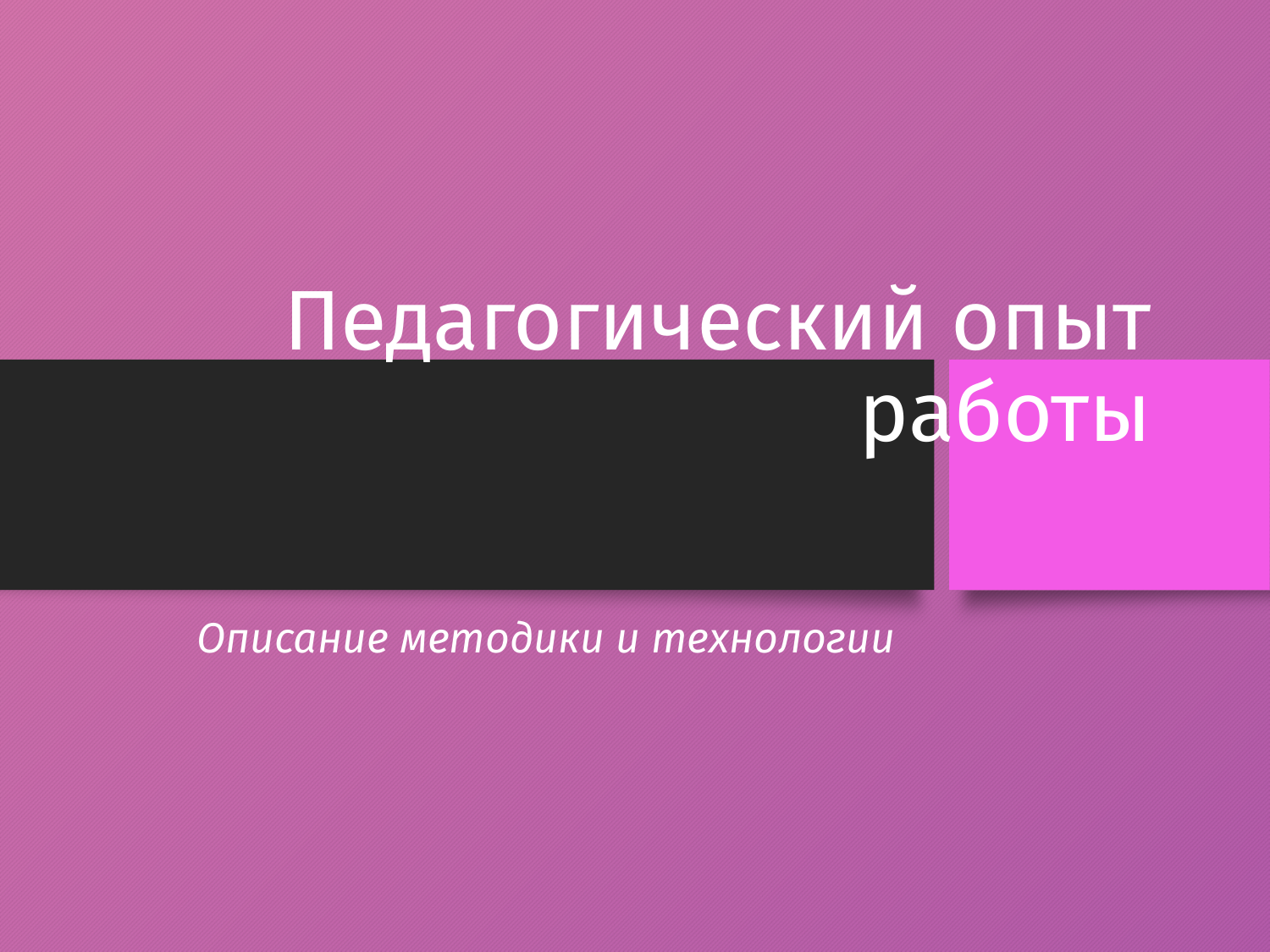

# Педагогический опыт работы
Описание методики и технологии